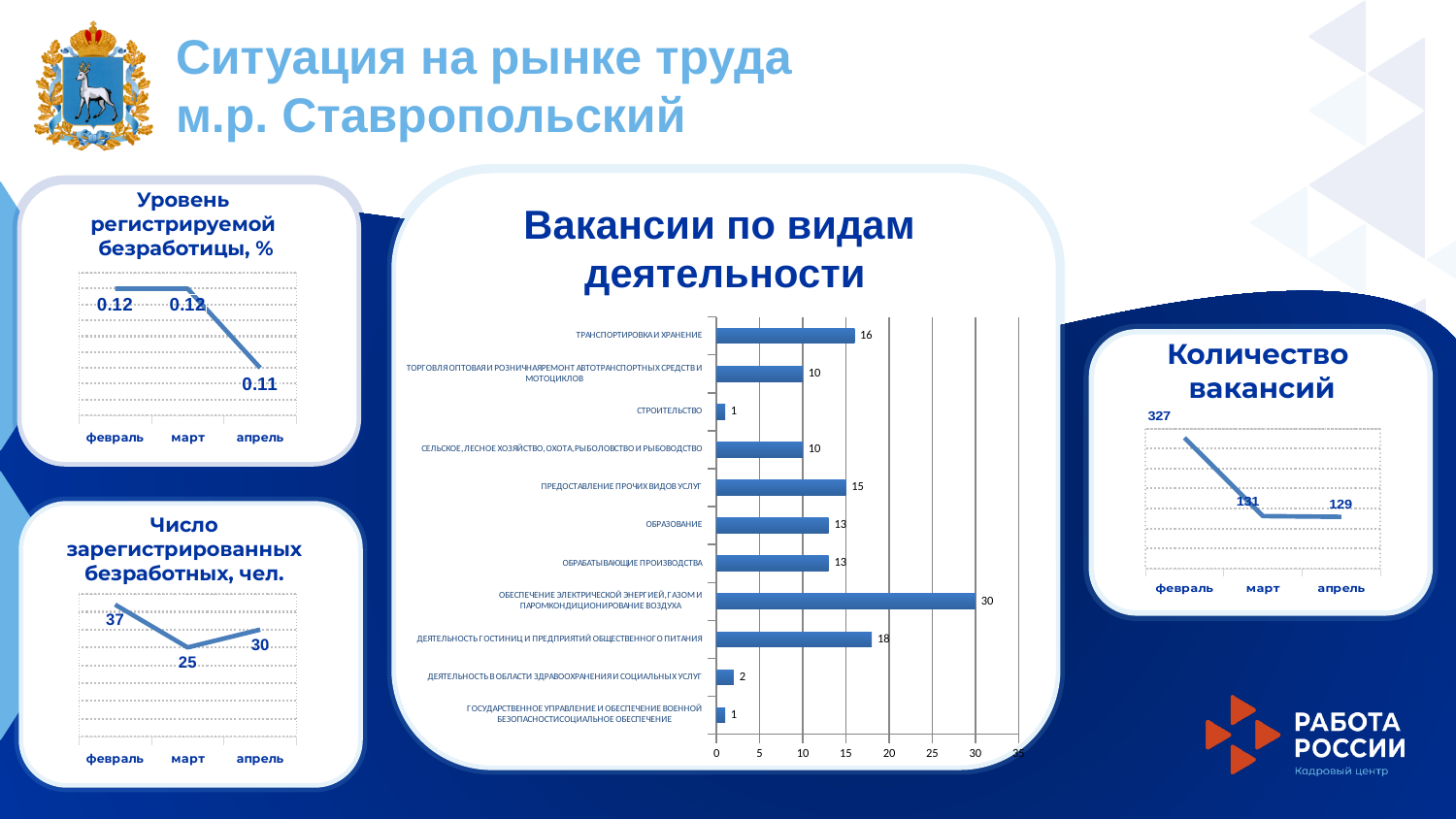

Ситуация на рынке труда
м.р. Ставропольский

Уровень
регистрируемой
безработицы, %
Вакансии по видам
деятельности

### Chart

| Category | Уровень |
|---|---|
| февраль | 0.12 |
| март | 0.12 |
| апрель | 0.11 |

### Chart

| Category | Столбец2 |
|---|---|
| ГОСУДАРСТВЕННОЕ УПРАВЛЕНИЕ И ОБЕСПЕЧЕНИЕ ВОЕННОЙ БЕЗОПАСНОСТИСОЦИАЛЬНОЕ ОБЕСПЕЧЕНИЕ | 1.0 |
| ДЕЯТЕЛЬНОСТЬ В ОБЛАСТИ ЗДРАВООХРАНЕНИЯ И СОЦИАЛЬНЫХ УСЛУГ | 2.0 |
| ДЕЯТЕЛЬНОСТЬ ГОСТИНИЦ И ПРЕДПРИЯТИЙ ОБЩЕСТВЕННОГО ПИТАНИЯ | 18.0 |
| ОБЕСПЕЧЕНИЕ ЭЛЕКТРИЧЕСКОЙ ЭНЕРГИЕЙ, ГАЗОМ И ПАРОМКОНДИЦИОНИРОВАНИЕ ВОЗДУХА | 30.0 |
| ОБРАБАТЫВАЮЩИЕ ПРОИЗВОДСТВА | 13.0 |
| ОБРАЗОВАНИЕ | 13.0 |
| ПРЕДОСТАВЛЕНИЕ ПРОЧИХ ВИДОВ УСЛУГ | 15.0 |
| СЕЛЬСКОЕ, ЛЕСНОЕ ХОЗЯЙСТВО, ОХОТА, РЫБОЛОВСТВО И РЫБОВОДСТВО | 10.0 |
| СТРОИТЕЛЬСТВО | 1.0 |
| ТОРГОВЛЯ ОПТОВАЯ И РОЗНИЧНАЯРЕМОНТ АВТОТРАНСПОРТНЫХ СРЕДСТВ И МОТОЦИКЛОВ | 10.0 |
| ТРАНСПОРТИРОВКА И ХРАНЕНИЕ | 16.0 |
Количество
вакансий

### Chart

| Category | Ряд 1 |
|---|---|
| февраль | 327.0 |
| март | 131.0 |
| апрель | 129.0 |
Число
зарегистрированных
безработных, чел.

### Chart

| Category | Ряд 1 |
|---|---|
| февраль | 37.0 |
| март | 25.0 |
| апрель | 30.0 |